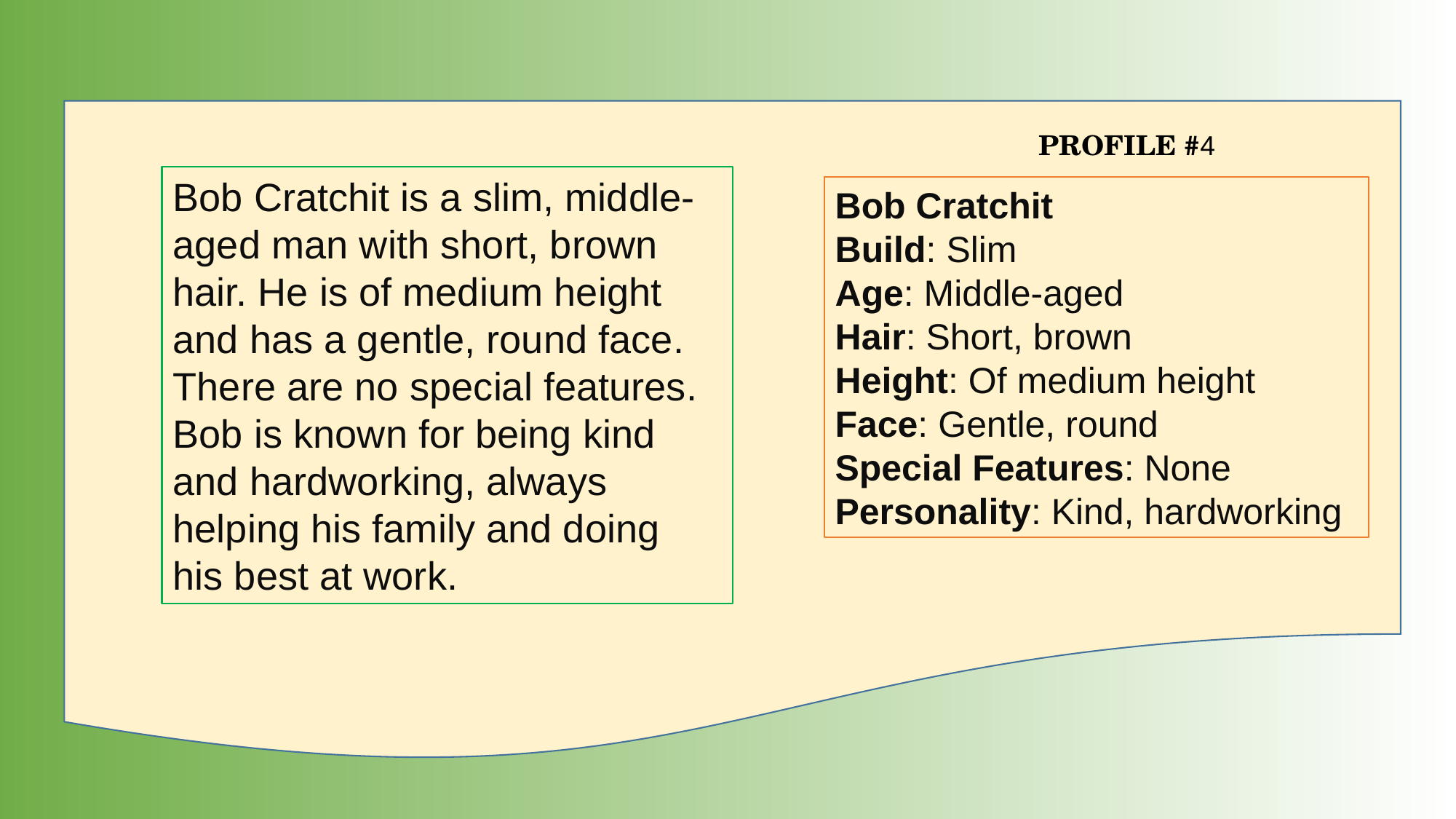

PROFILE #4
Bob Cratchit is a slim, middle-aged man with short, brown hair. He is of medium height and has a gentle, round face. There are no special features. Bob is known for being kind and hardworking, always helping his family and doing his best at work.
Bob Cratchit
Build: Slim
Age: Middle-aged
Hair: Short, brown
Height: Of medium height
Face: Gentle, round
Special Features: None
Personality: Kind, hardworking